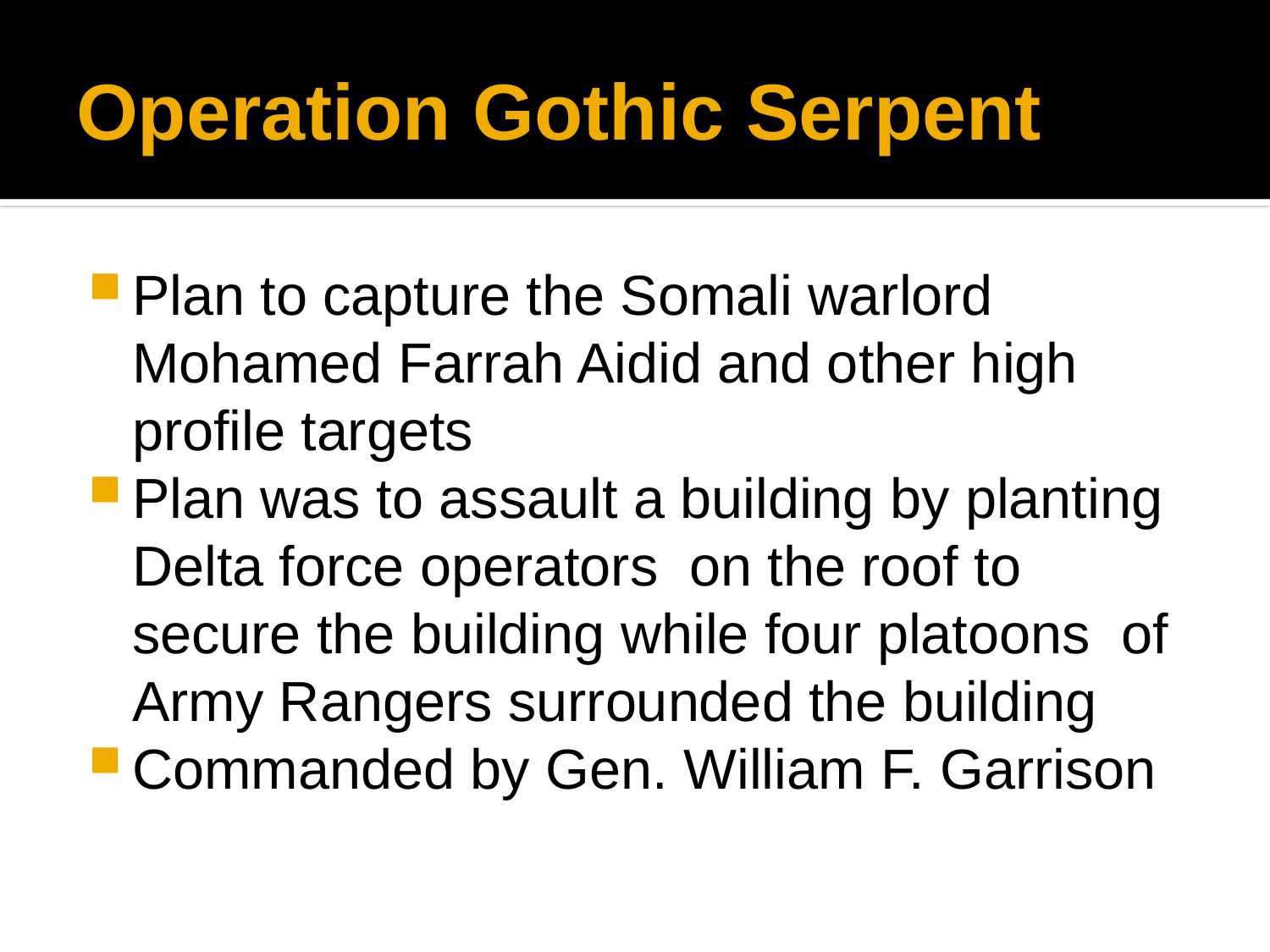

# Operation Gothic Serpent
Plan to capture the Somali warlord Mohamed Farrah Aidid and other high profile targets
Plan was to assault a building by planting Delta force operators  on the roof to secure the building while four platoons  of Army Rangers surrounded the building
Commanded by Gen. William F. Garrison